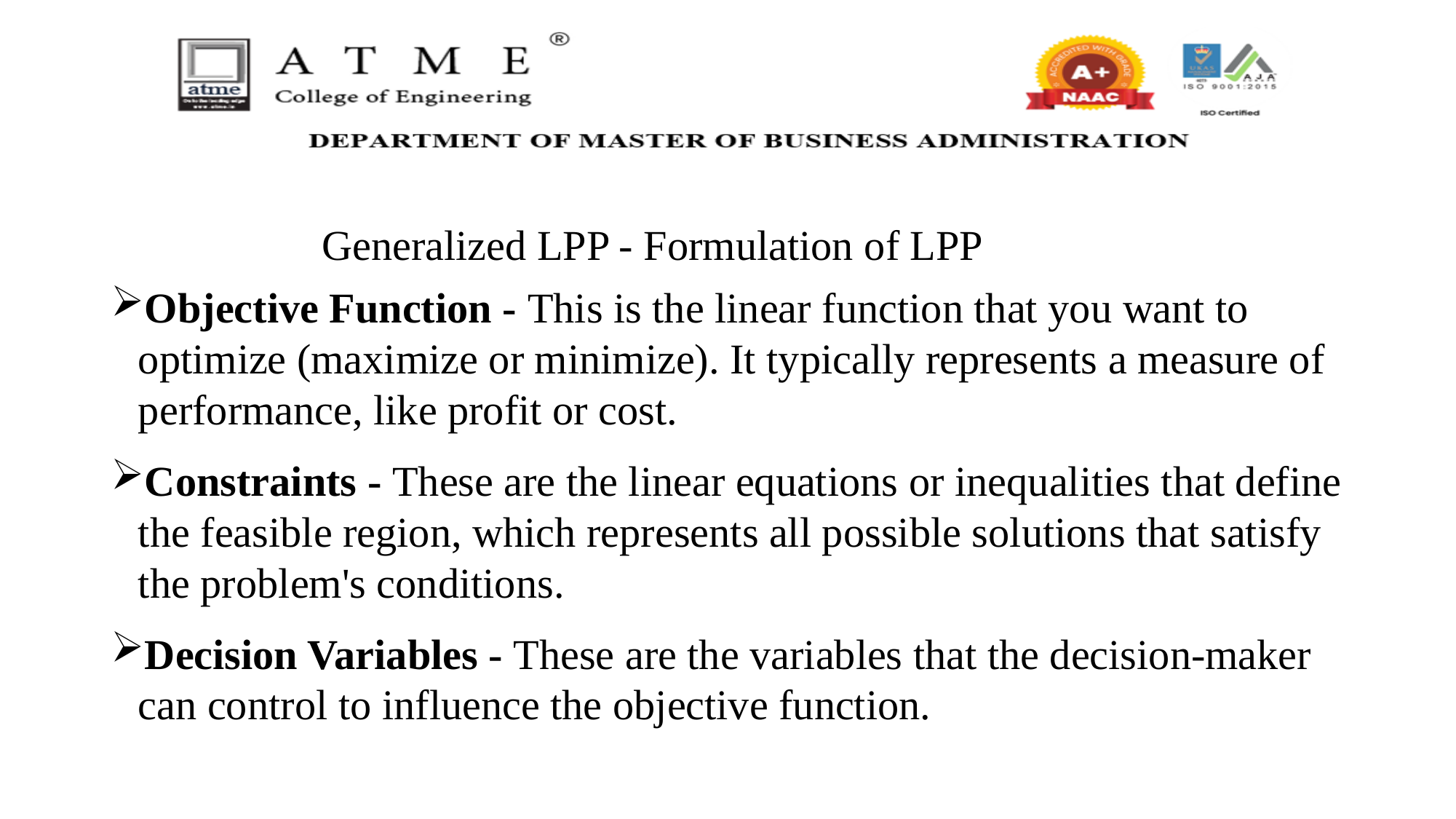

Generalized LPP - Formulation of LPP
Objective Function - This is the linear function that you want to optimize (maximize or minimize). It typically represents a measure of performance, like profit or cost.
Constraints - These are the linear equations or inequalities that define the feasible region, which represents all possible solutions that satisfy the problem's conditions.
Decision Variables - These are the variables that the decision-maker can control to influence the objective function.